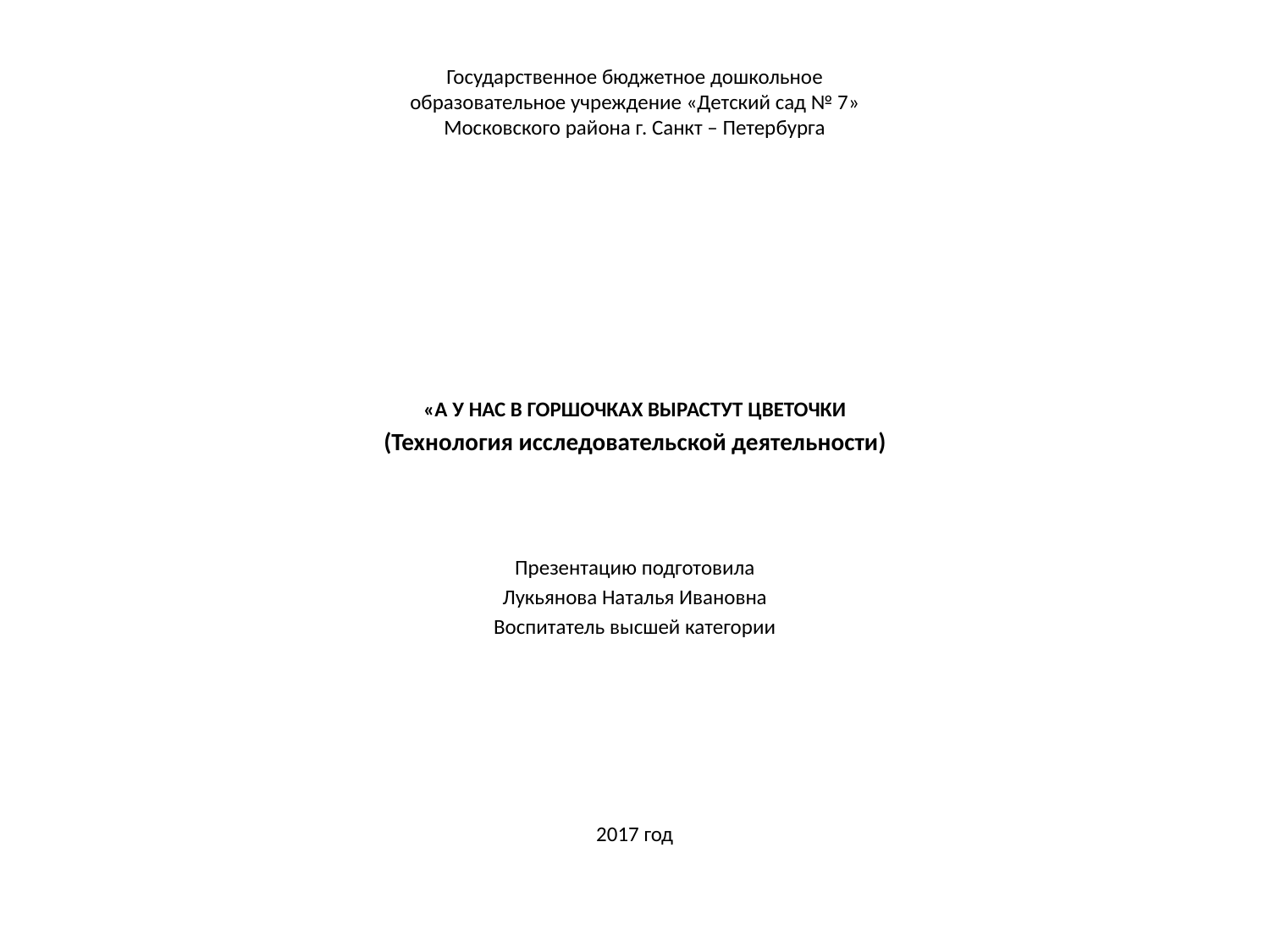

# Государственное бюджетное дошкольное образовательное учреждение «Детский сад № 7» Московского района г. Санкт – Петербурга

«А У НАС В ГОРШОЧКАХ ВЫРАСТУТ ЦВЕТОЧКИ
(Технология исследовательской деятельности)

Презентацию подготовила
Лукьянова Наталья Ивановна
Воспитатель высшей категории

2017 год